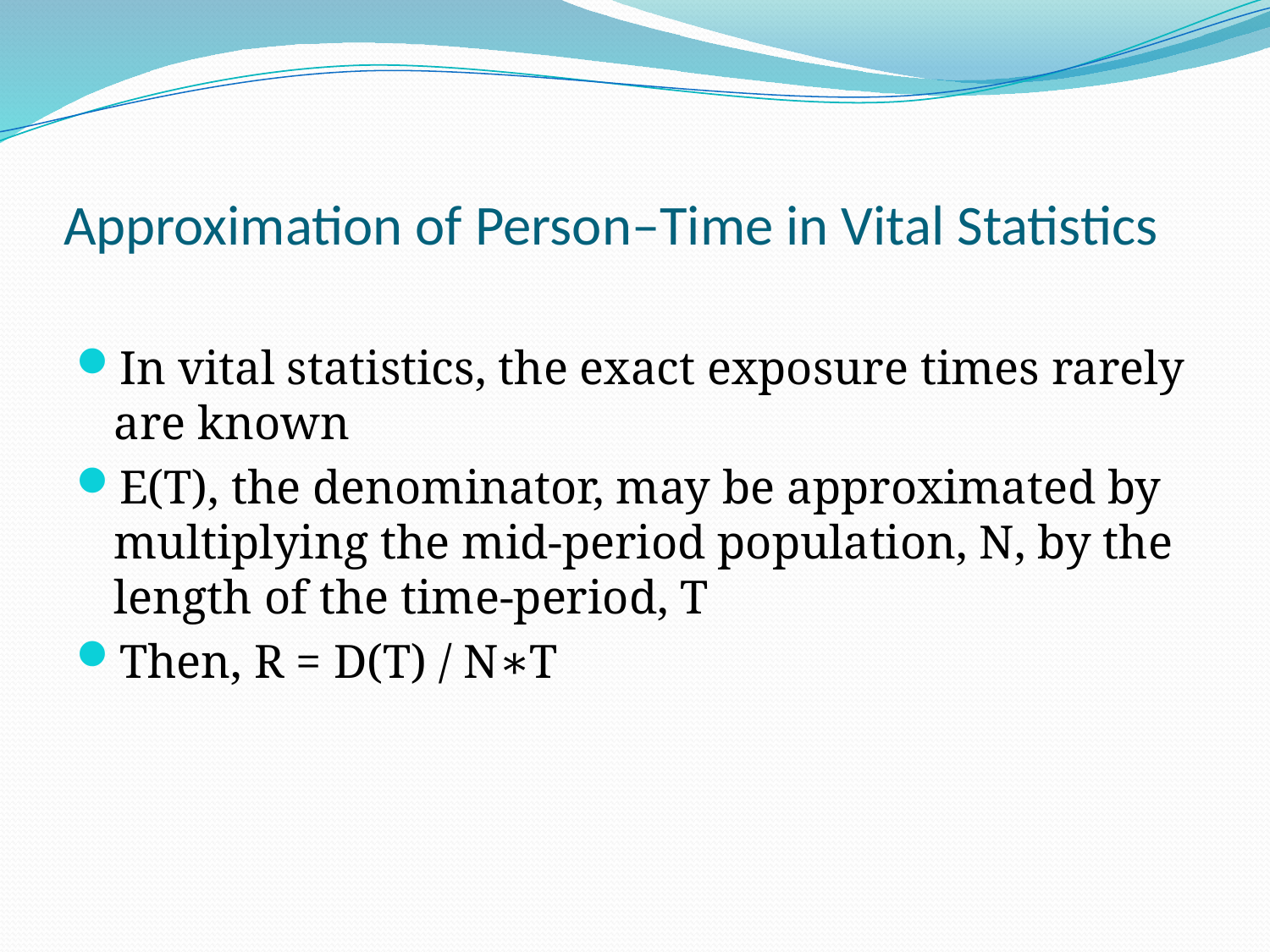

# Approximation of Person–Time in Vital Statistics

In vital statistics, the exact exposure times rarely are known
E(T), the denominator, may be approximated by multiplying the mid-period population, N, by the length of the time-period, T
Then, R = D(T) / N∗T